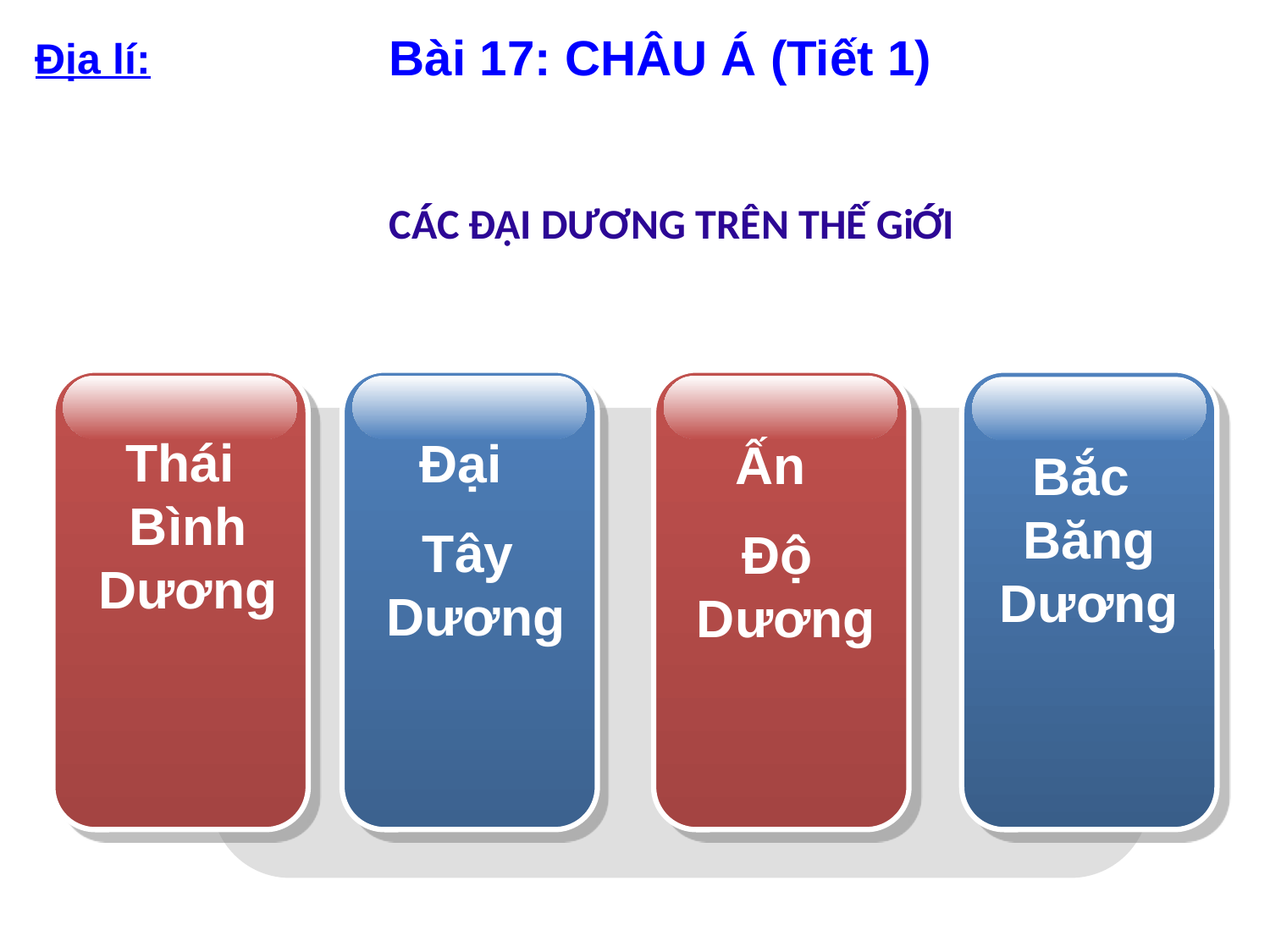

Bài 17: CHÂU Á (Tiết 1)
Địa lí:
CÁC ĐẠI DƯƠNG TRÊN THẾ GiỚI

Thái Bình Dương
Đại
Tây Dương
Ấn
Độ Dương
Bắc Băng Dương